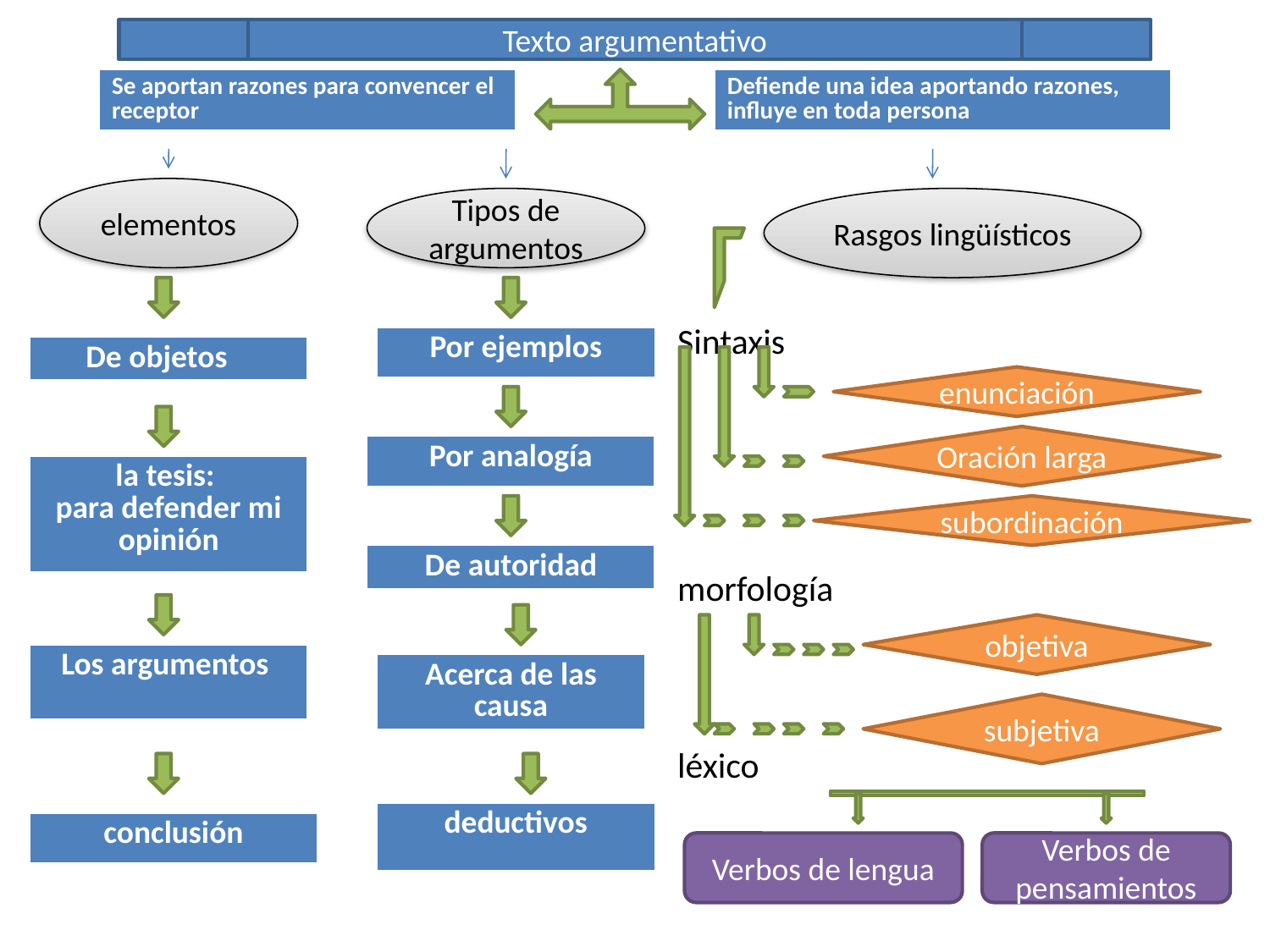

Texto argumentativo
| Se aportan razones para convencer el receptor |
| --- |

| Defiende una idea aportando razones, influye en toda persona |
| --- |
elementos
Tipos de argumentos
Rasgos lingüísticos

# Sintaxis morfología léxico
| Por ejemplos |
| --- |
| De objetos |
| --- |

enunciación

Oración larga
| Por analogía |
| --- |
| la tesis: para defender mi opinión |
| --- |

subordinación

| De autoridad |
| --- |

objetiva
| Los argumentos |
| --- |

| Acerca de las causa |
| --- |
subjetiva

| deductivos |
| --- |
| conclusión |
| --- |
Verbos de lengua
Verbos de pensamientos